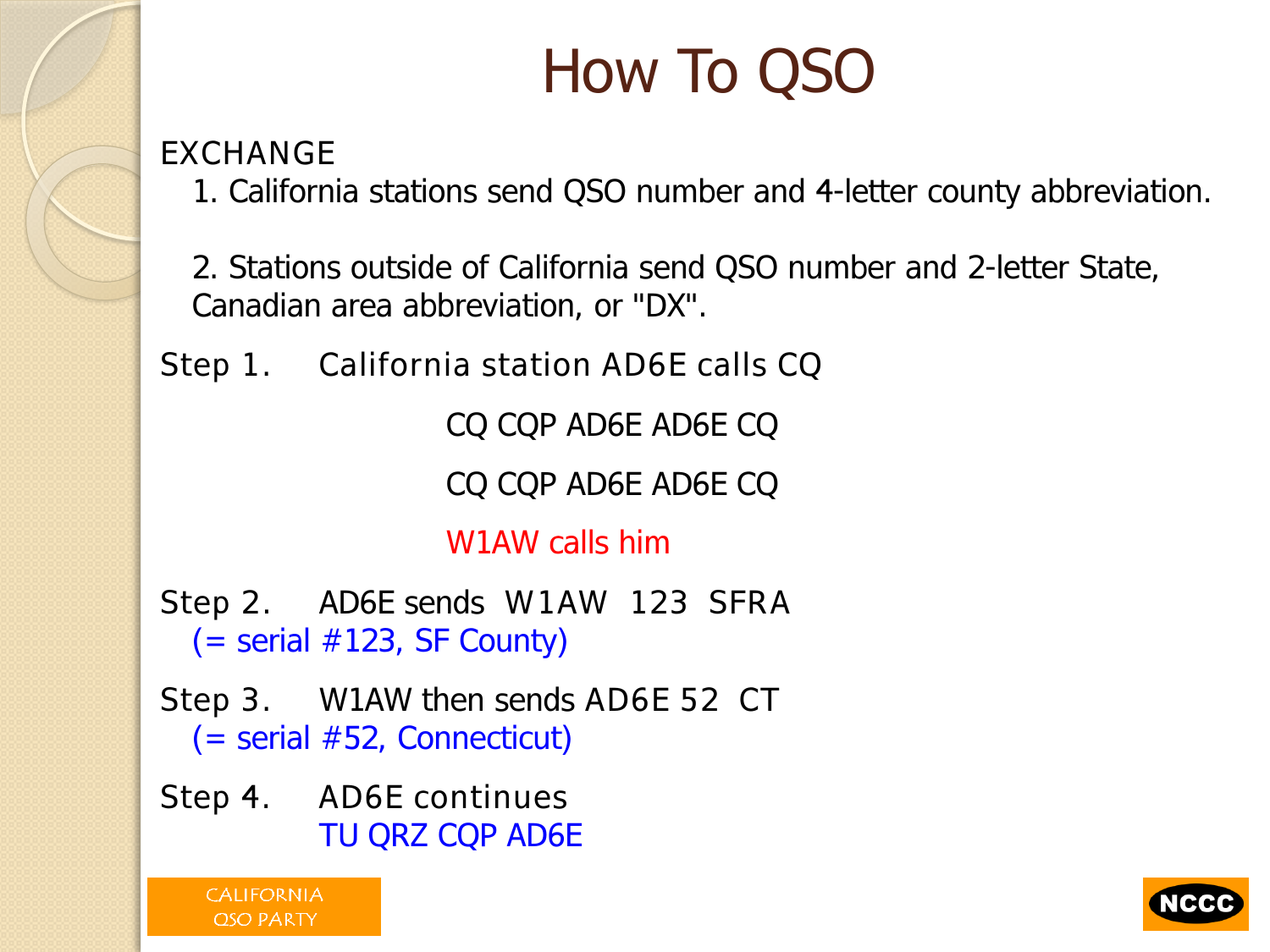

# How To QSO
EXCHANGE
1. California stations send QSO number and 4-letter county abbreviation.  
2. Stations outside of California send QSO number and 2-letter State, Canadian area abbreviation, or "DX".
Step 1.	California station AD6E calls CQ
			CQ CQP AD6E AD6E CQ
			CQ CQP AD6E AD6E CQ
			W1AW calls him
Step 2.	AD6E sends  W1AW  123  SFRA
(= serial #123, SF County)
Step 3.	W1AW then sends AD6E 52  CT
(= serial #52, Connecticut)
Step 4.	AD6E continues
			TU QRZ CQP AD6E